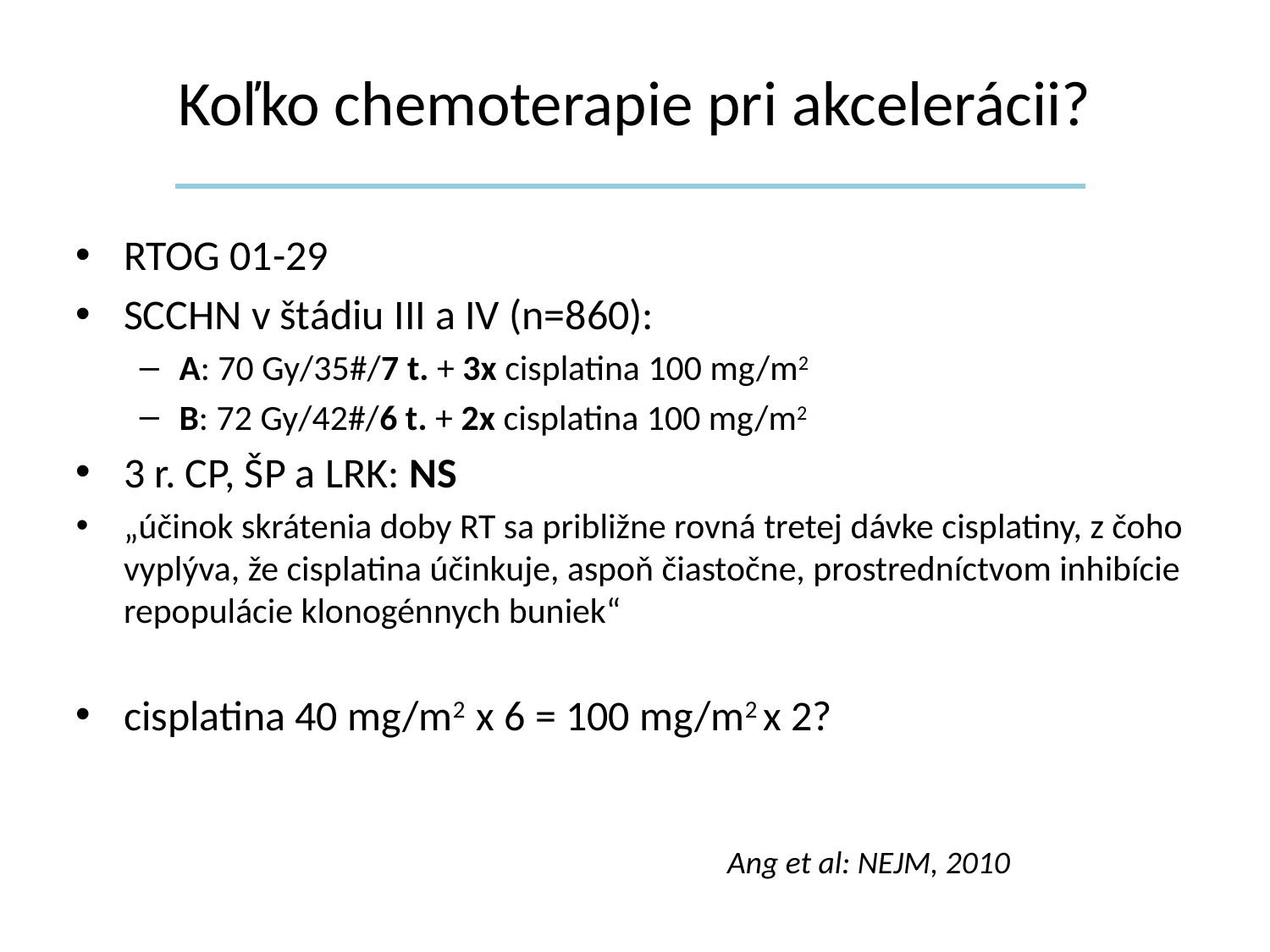

Koľko chemoterapie pri akcelerácii?
RTOG 01-29
SCCHN v štádiu III a IV (n=860):
A: 70 Gy/35#/7 t. + 3x cisplatina 100 mg/m2
B: 72 Gy/42#/6 t. + 2x cisplatina 100 mg/m2
3 r. CP, ŠP a LRK: NS
„účinok skrátenia doby RT sa približne rovná tretej dávke cisplatiny, z čoho vyplýva, že cisplatina účinkuje, aspoň čiastočne, prostredníctvom inhibície repopulácie klonogénnych buniek“

cisplatina 40 mg/m2  x 6 = 100 mg/m2 x 2?

Ang et al: NEJM, 2010